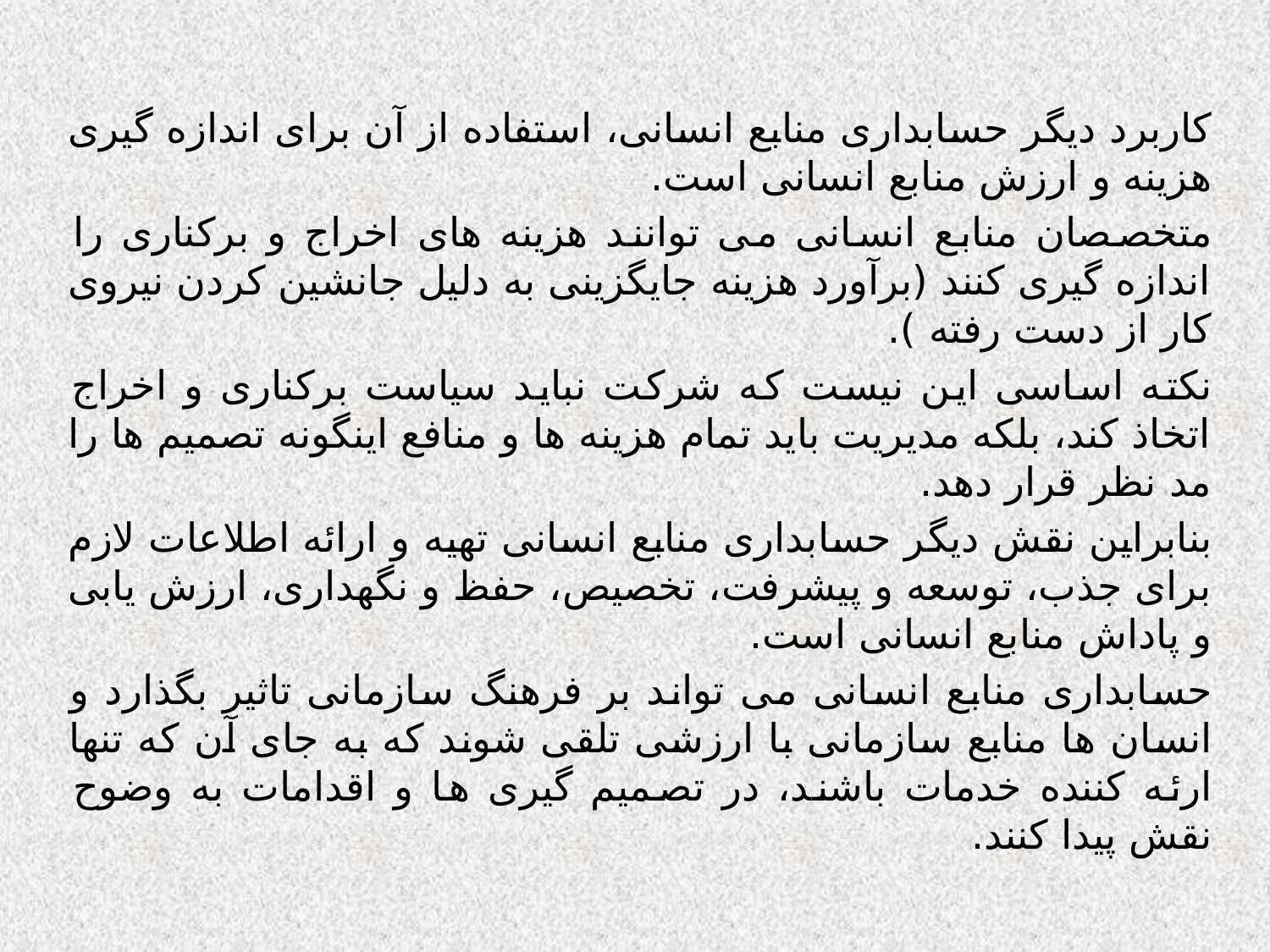

کاربرد دیگر حسابداری منابع انسانی، استفاده از آن برای اندازه گیری هزینه و ارزش منابع انسانی است.
متخصصان منابع انسانی می توانند هزینه های اخراج و برکناری را اندازه گیری کنند (برآورد هزینه جایگزینی به دلیل جانشین کردن نیروی کار از دست رفته ).
نکته اساسی این نیست که شرکت نباید سیاست برکناری و اخراج اتخاذ کند، بلکه مدیریت باید تمام هزینه ها و منافع اینگونه تصمیم ها را مد نظر قرار دهد.
بنابراین نقش دیگر حسابداری منابع انسانی تهیه و ارائه اطلاعات لازم برای جذب، توسعه و پیشرفت، تخصیص، حفظ و نگهداری، ارزش یابی و پاداش منابع انسانی است.
حسابداری منابع انسانی می تواند بر فرهنگ سازمانی تاثیر بگذارد و انسان ها منابع سازمانی با ارزشی تلقی شوند که به جای آن که تنها ارئه کننده خدمات باشند، در تصمیم گیری ها و اقدامات به وضوح نقش پیدا کنند.